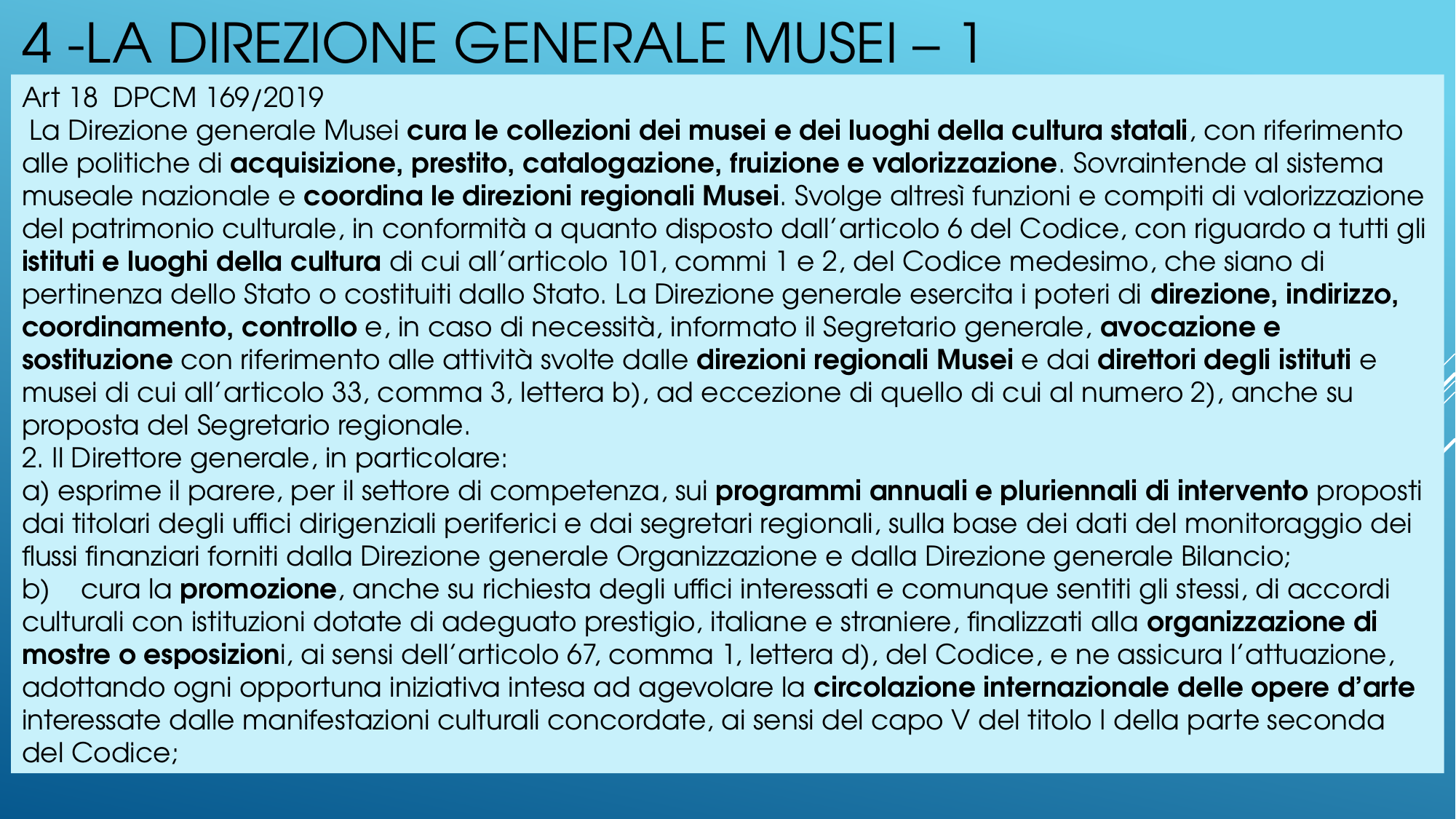

# 4 -LA DIREZIONE GENERALE musei – 1
Art 18  DPCM 169/2019
 La Direzione generale Musei cura le collezioni dei musei e dei luoghi della cultura statali, con riferimento alle politiche di acquisizione, prestito, catalogazione, fruizione e valorizzazione. Sovraintende al sistema museale nazionale e coordina le direzioni regionali Musei. Svolge altresì funzioni e compiti di valorizzazione del patrimonio culturale, in conformità a quanto disposto dall’articolo 6 del Codice, con riguardo a tutti gli istituti e luoghi della cultura di cui all’articolo 101, commi 1 e 2, del Codice medesimo, che siano di pertinenza dello Stato o costituiti dallo Stato. La Direzione generale esercita i poteri di direzione, indirizzo, coordinamento, controllo e, in caso di necessità, informato il Segretario generale, avocazione e sostituzione con riferimento alle attività svolte dalle direzioni regionali Musei e dai direttori degli istituti e musei di cui all’articolo 33, comma 3, lettera b), ad eccezione di quello di cui al numero 2), anche su proposta del Segretario regionale.
2. Il Direttore generale, in particolare:
a) esprime il parere, per il settore di competenza, sui programmi annuali e pluriennali di intervento proposti dai titolari degli uffici dirigenziali periferici e dai segretari regionali, sulla base dei dati del monitoraggio dei flussi finanziari forniti dalla Direzione generale Organizzazione e dalla Direzione generale Bilancio;
b)    cura la promozione, anche su richiesta degli uffici interessati e comunque sentiti gli stessi, di accordi culturali con istituzioni dotate di adeguato prestigio, italiane e straniere, finalizzati alla organizzazione di mostre o esposizioni, ai sensi dell’articolo 67, comma 1, lettera d), del Codice, e ne assicura l’attuazione, adottando ogni opportuna iniziativa intesa ad agevolare la circolazione internazionale delle opere d’arte interessate dalle manifestazioni culturali concordate, ai sensi del capo V del titolo I della parte seconda del Codice;